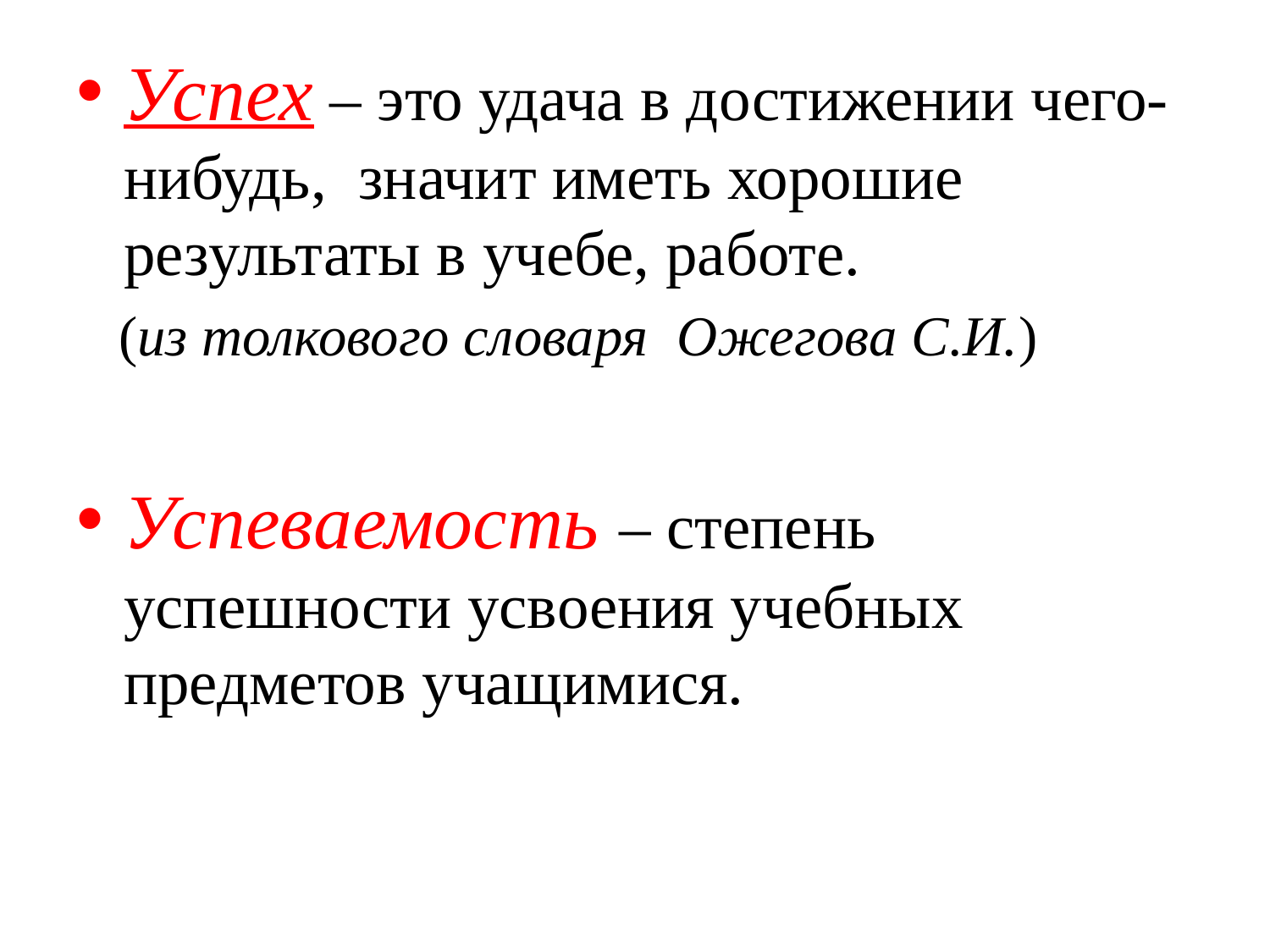

Успех – это удача в достижении чего-нибудь,  значит иметь хорошие результаты в учебе, работе.
   (из толкового словаря  Ожегова С.И.)

Успеваемость – степень успешности усвоения учебных предметов учащимися.